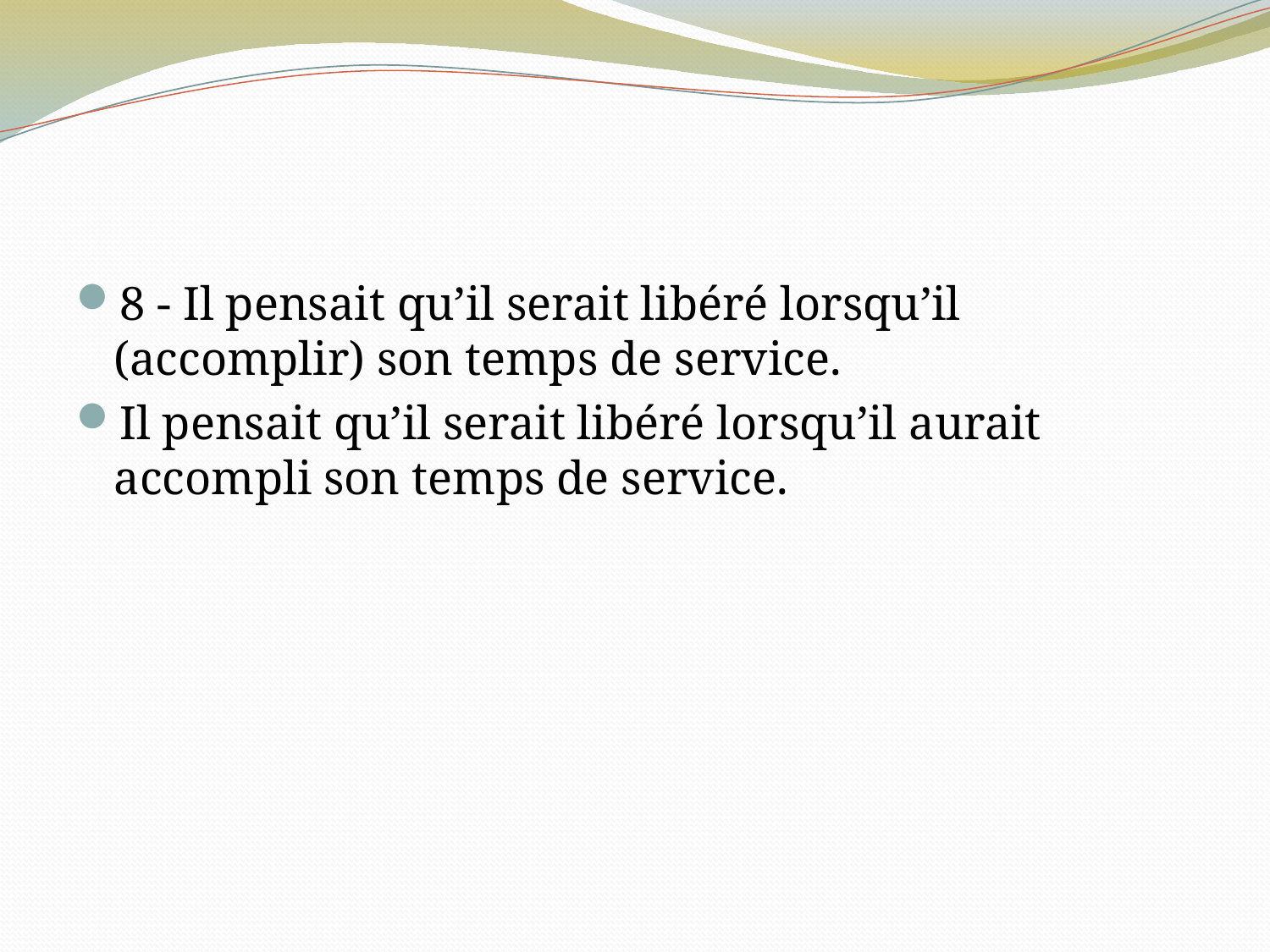

#
8 - Il pensait qu’il serait libéré lorsqu’il (accomplir) son temps de service.
Il pensait qu’il serait libéré lorsqu’il aurait accompli son temps de service.